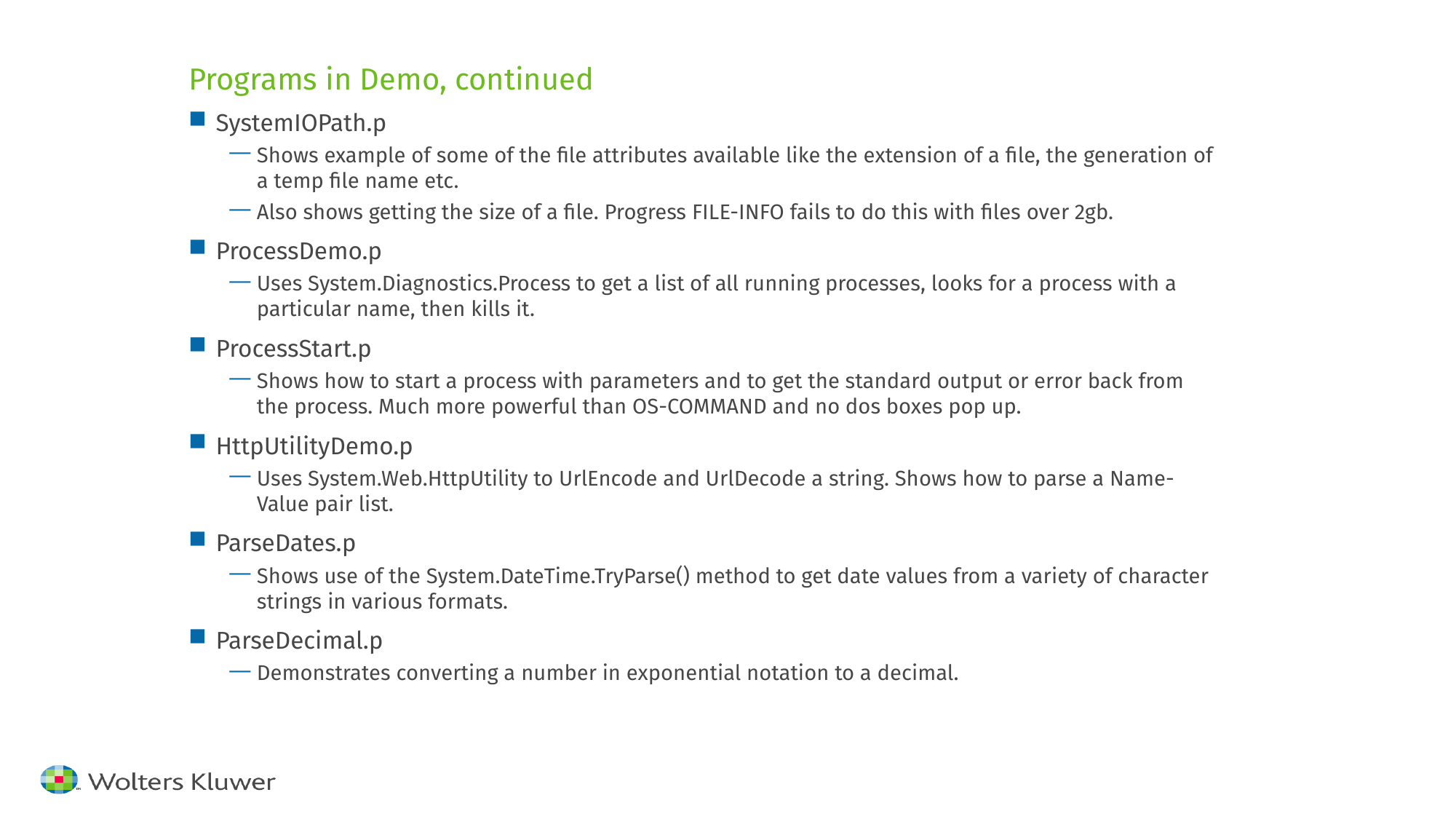

# Programs in Demo, continued
SystemIOPath.p
Shows example of some of the file attributes available like the extension of a file, the generation of a temp file name etc.
Also shows getting the size of a file. Progress FILE-INFO fails to do this with files over 2gb.
ProcessDemo.p
Uses System.Diagnostics.Process to get a list of all running processes, looks for a process with a particular name, then kills it.
ProcessStart.p
Shows how to start a process with parameters and to get the standard output or error back from the process. Much more powerful than OS-COMMAND and no dos boxes pop up.
HttpUtilityDemo.p
Uses System.Web.HttpUtility to UrlEncode and UrlDecode a string. Shows how to parse a Name-Value pair list.
ParseDates.p
Shows use of the System.DateTime.TryParse() method to get date values from a variety of character strings in various formats.
ParseDecimal.p
Demonstrates converting a number in exponential notation to a decimal.